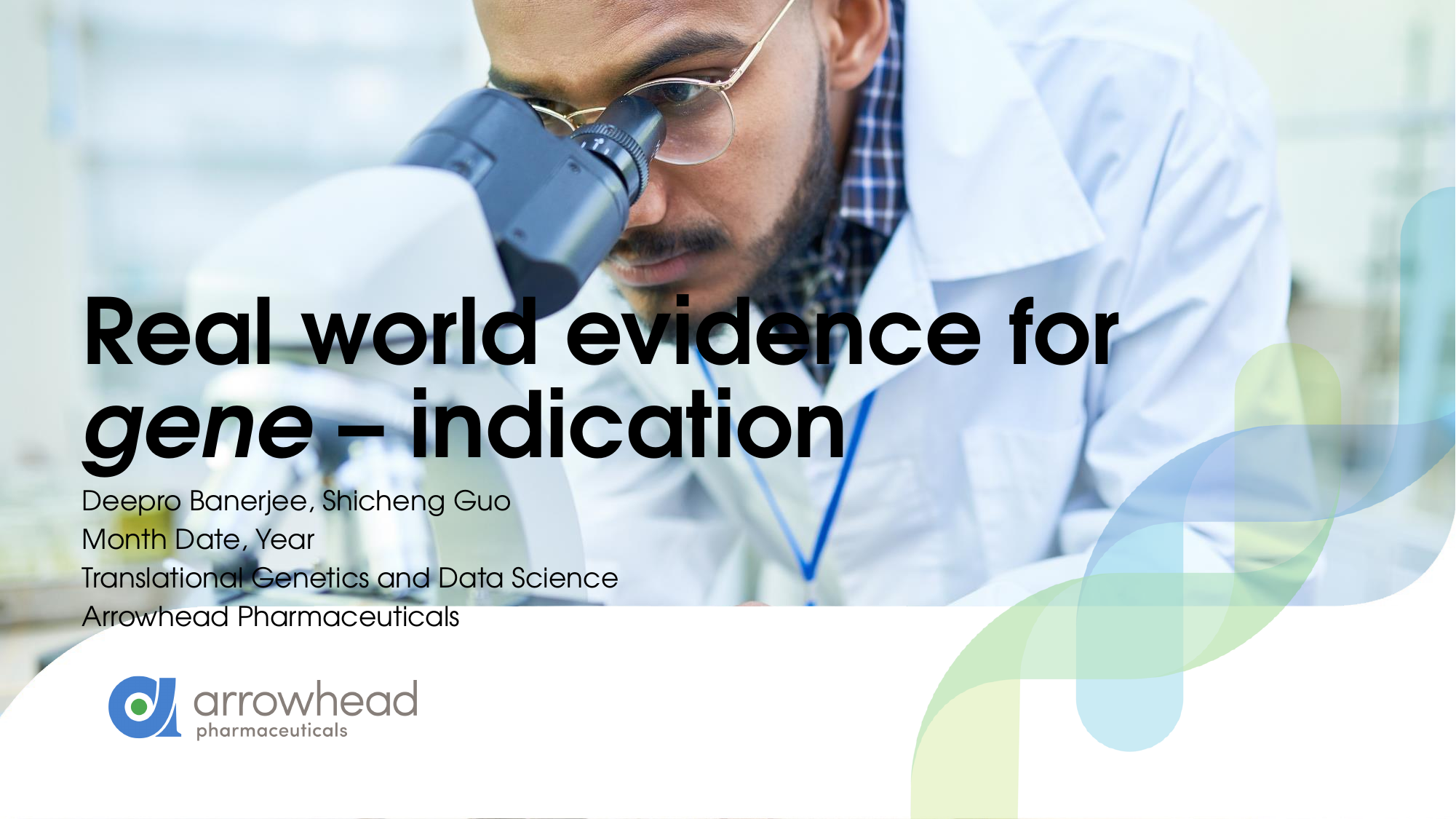

# Real world evidence for gene – indication
Deepro Banerjee, Shicheng Guo
Month Date, Year
Translational Genetics and Data Science
Arrowhead Pharmaceuticals
1